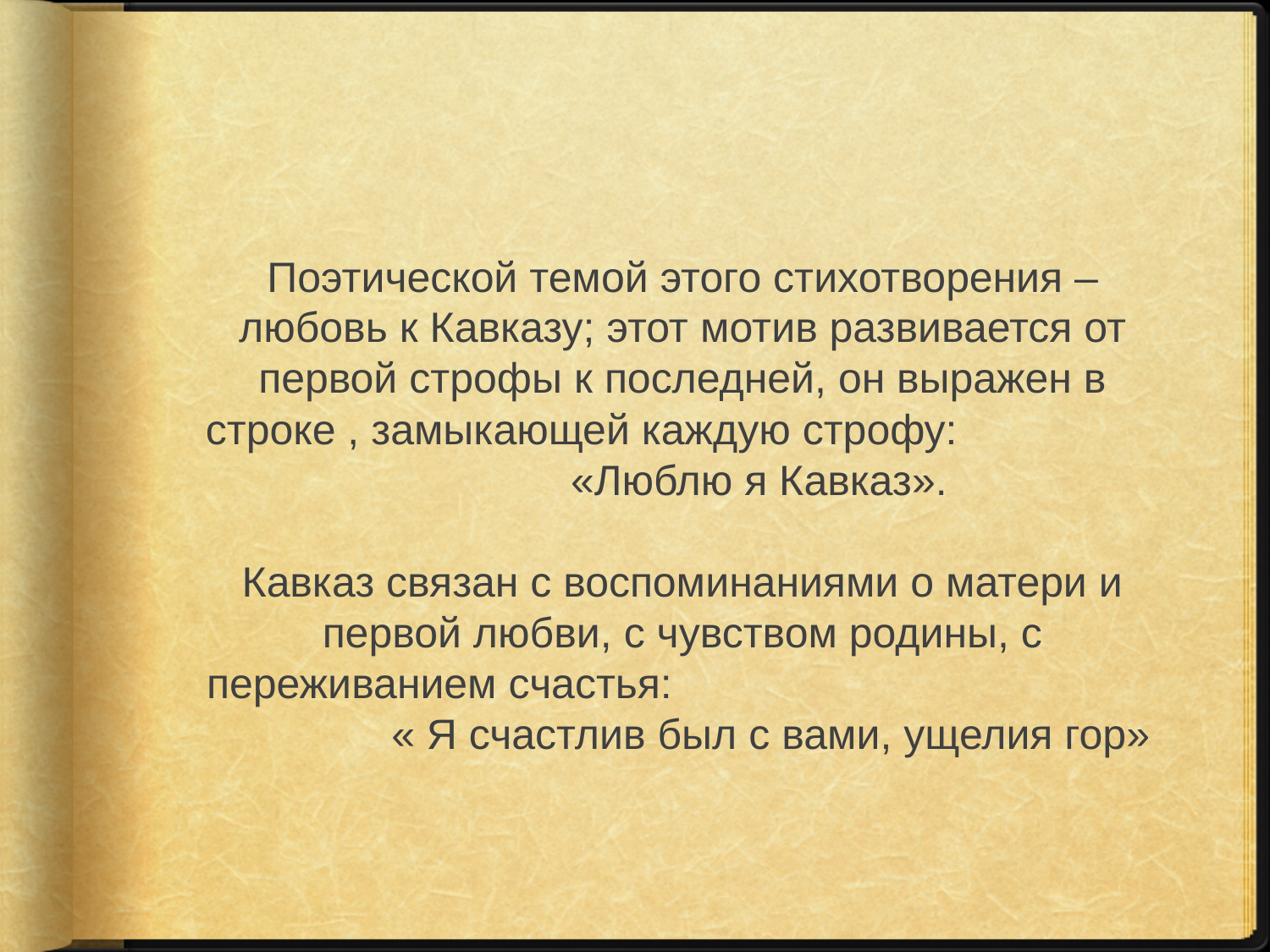

Поэтической темой этого стихотворения – любовь к Кавказу; этот мотив развивается от первой строфы к последней, он выражен в строке , замыкающей каждую строфу:                               «Люблю я Кавказ».

Кавказ связан с воспоминаниями о матери и первой любви, с чувством родины, с переживанием счастья:                                                         « Я счастлив был с вами, ущелия гор»